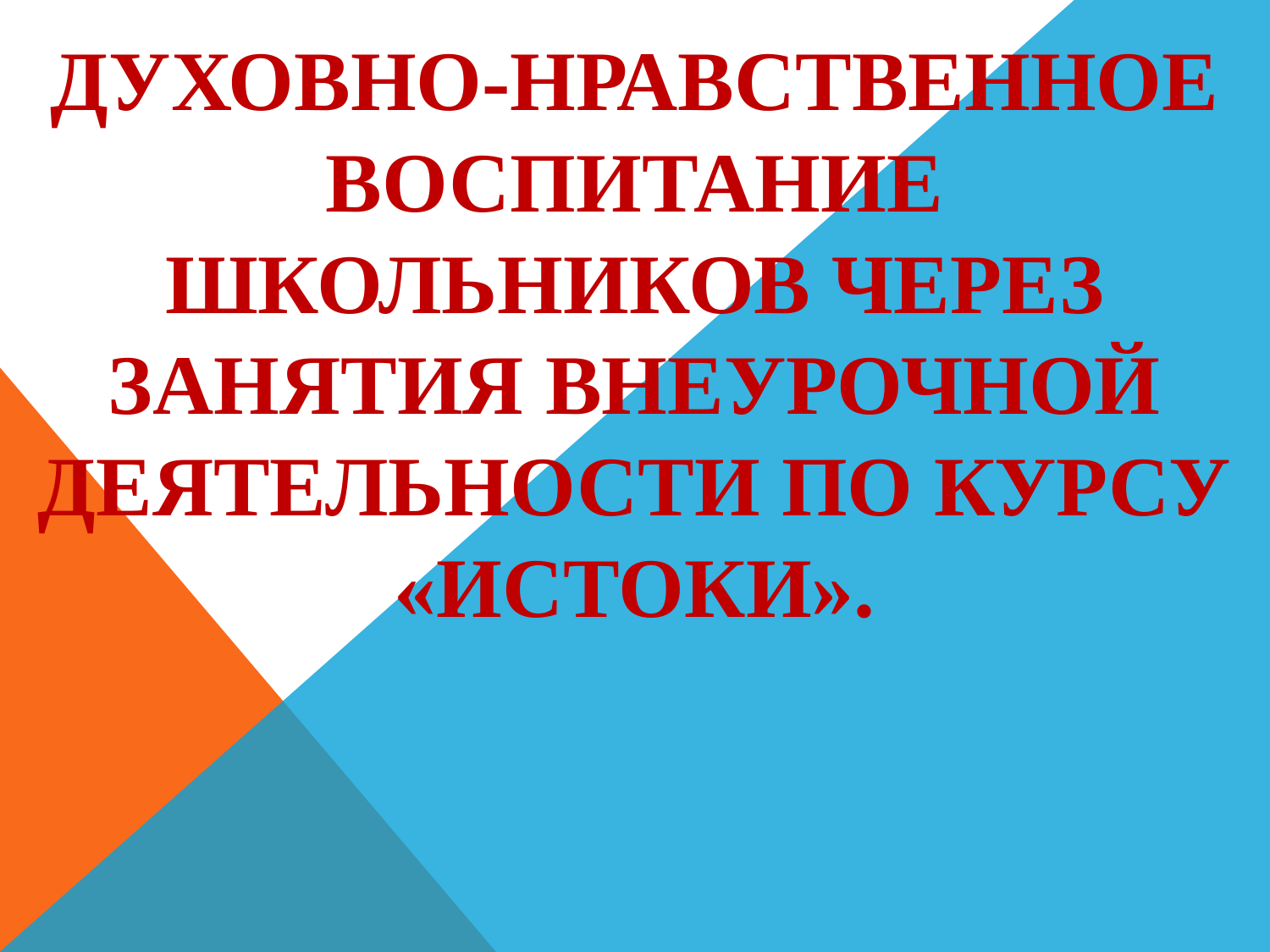

# Духовно-нравственное воспитание школьников через занятия внеурочной деятельности по курсу «Истоки».